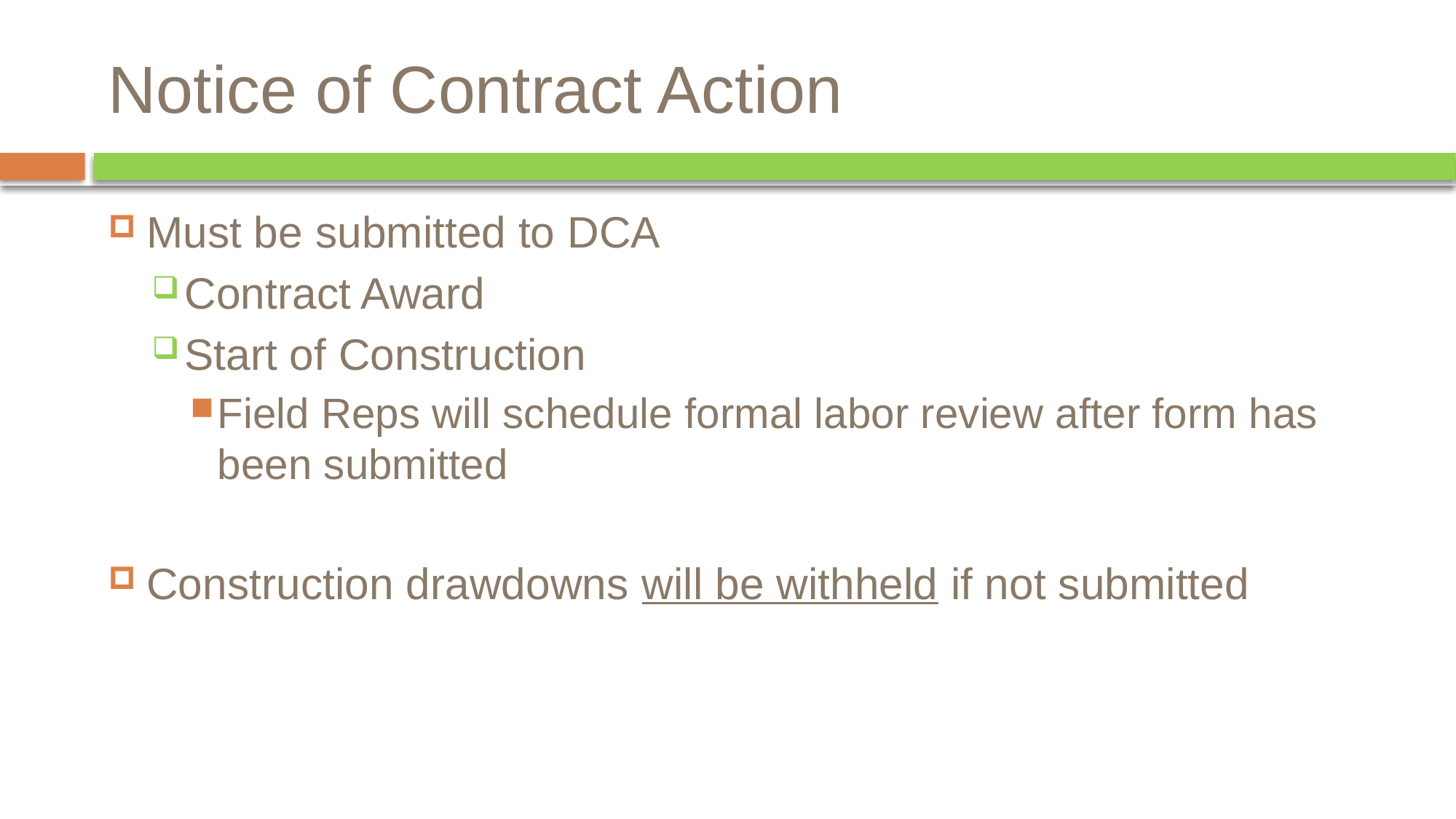

# Notice of Contract Action
Must be submitted to DCA
Contract Award
Start of Construction
Field Reps will schedule formal labor review after form has been submitted

Construction drawdowns will be withheld if not submitted